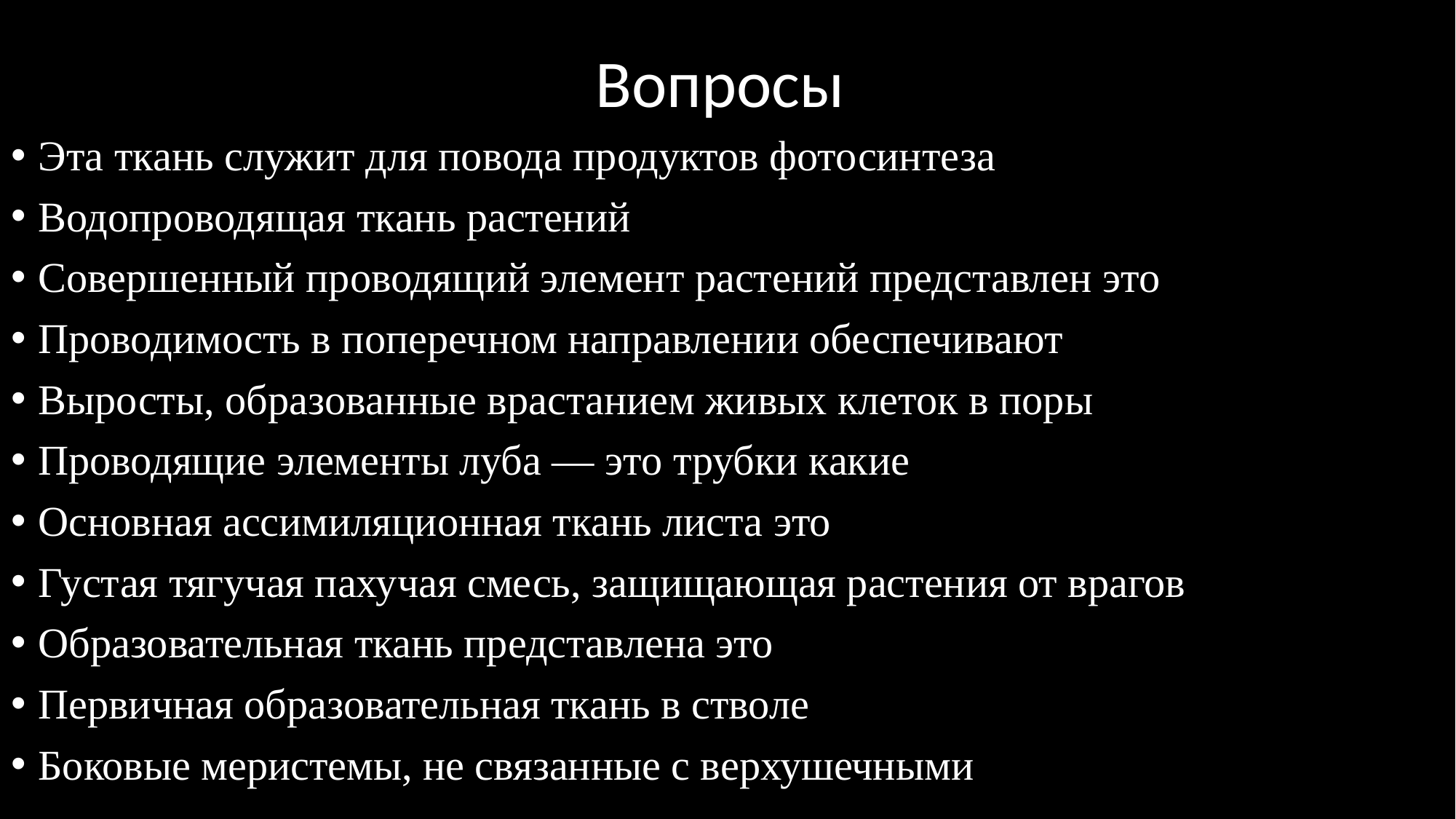

# Вопросы
Эта ткань служит для повода продуктов фотосинтеза
Водопроводящая ткань растений
Совершенный проводящий элемент растений представлен это
Проводимость в поперечном направлении обеспечивают
Выросты, образованные врастанием живых клеток в поры
Проводящие элементы луба — это трубки какие
Основная ассимиляционная ткань листа это
Густая тягучая пахучая смесь, защищающая растения от врагов
Образовательная ткань представлена это
Первичная образовательная ткань в стволе
Боковые меристемы, не связанные с верхушечными